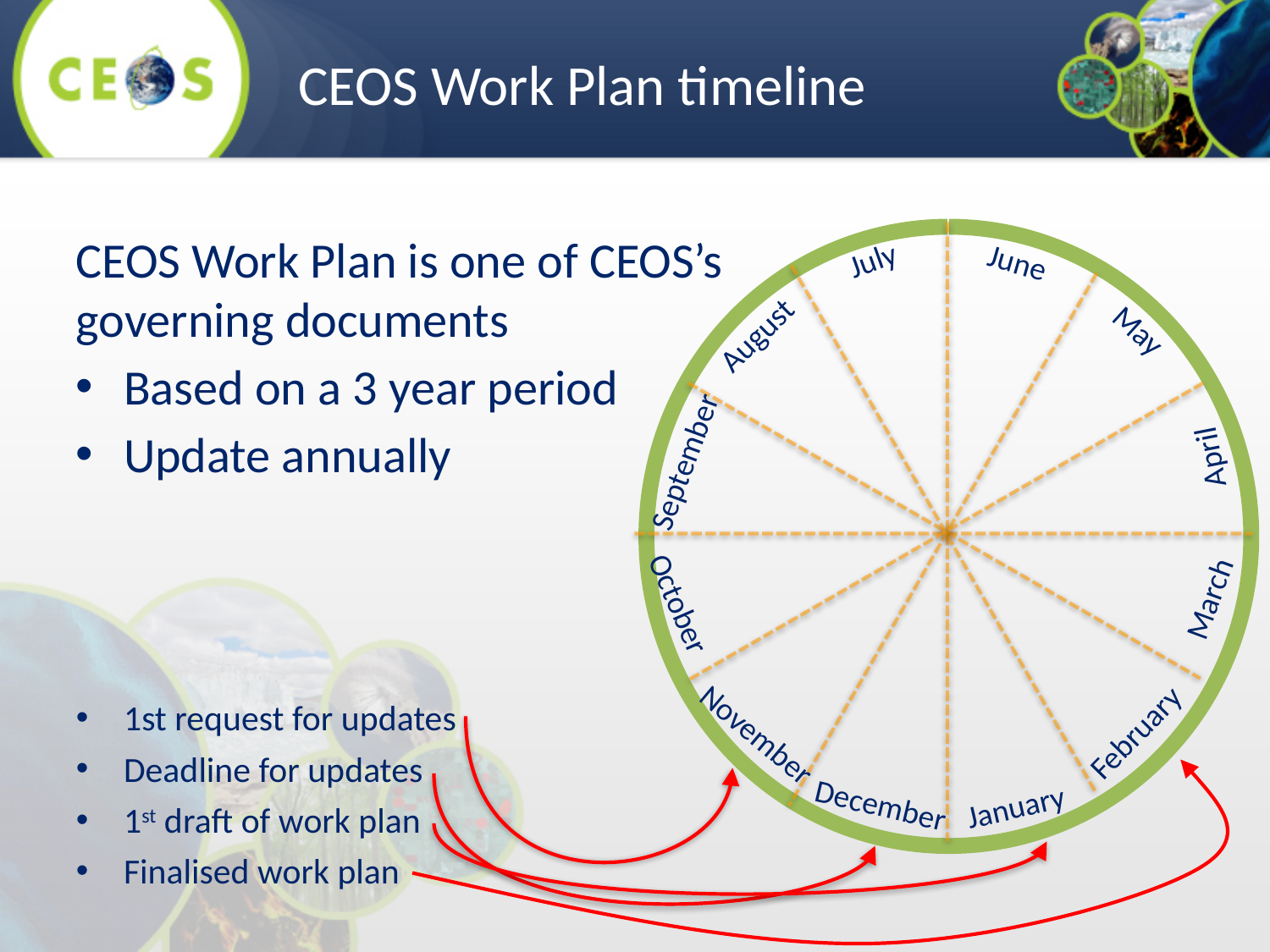

CEOS Work Plan timeline

CEOS Work Plan is one of CEOS’s governing documents
Based on a 3 year period
Update annually

1st request for updates
Deadline for updates
1st draft of work plan
Finalised work plan

July

June

May
August

April

September

March

October

February

November
January

December